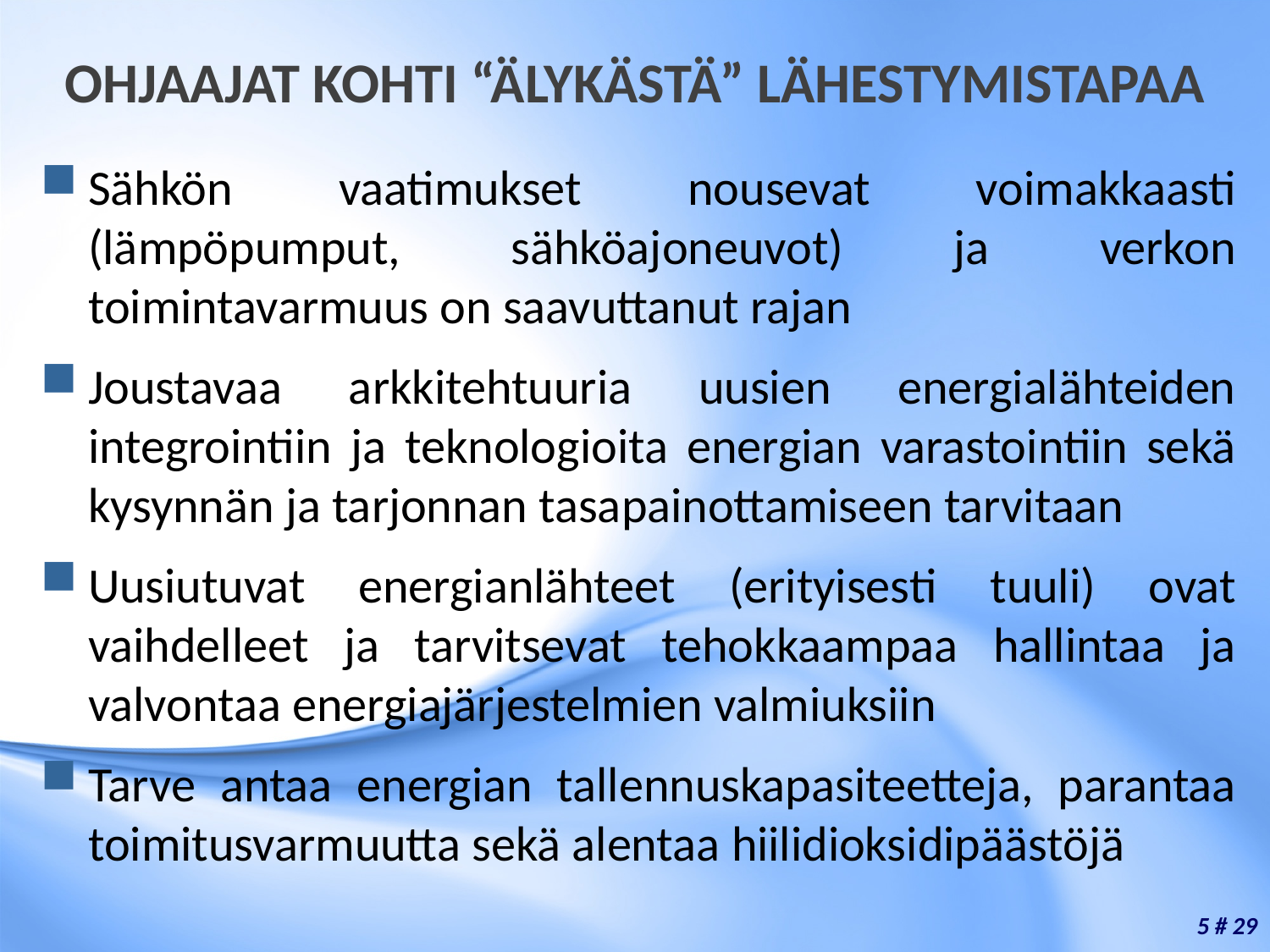

# OHJAAJAT KOHTI “ÄLYKÄSTÄ” LÄHESTYMISTAPAA
Sähkön vaatimukset nousevat voimakkaasti (lämpöpumput, sähköajoneuvot) ja verkon toimintavarmuus on saavuttanut rajan
Joustavaa arkkitehtuuria uusien energialähteiden integrointiin ja teknologioita energian varastointiin sekä kysynnän ja tarjonnan tasapainottamiseen tarvitaan
Uusiutuvat energianlähteet (erityisesti tuuli) ovat vaihdelleet ja tarvitsevat tehokkaampaa hallintaa ja valvontaa energiajärjestelmien valmiuksiin
Tarve antaa energian tallennuskapasiteetteja, parantaa toimitusvarmuutta sekä alentaa hiilidioksidipäästöjä

5 # 29